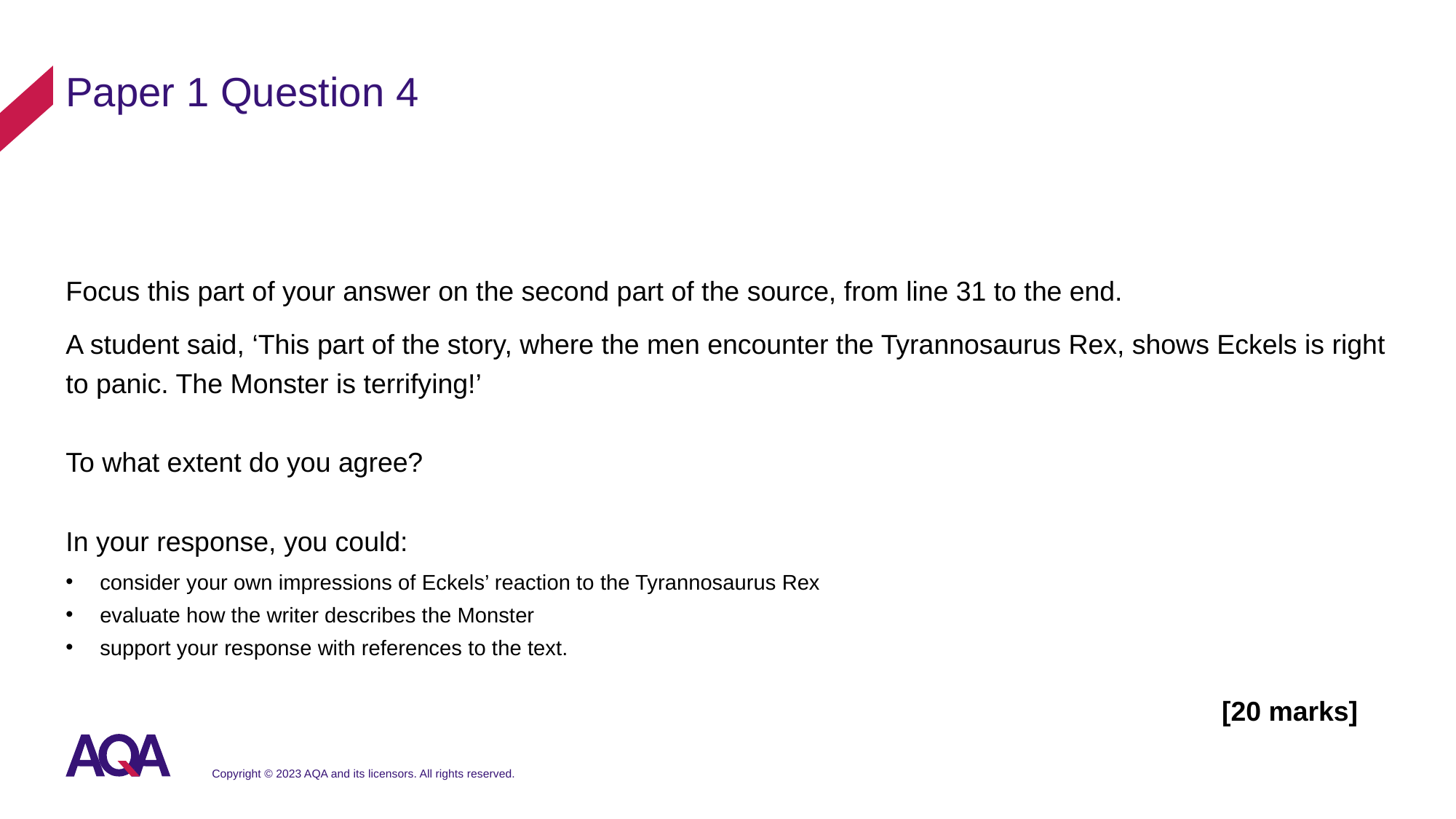

# Paper 1 Question 4
Focus this part of your answer on the second part of the source, from line 31 to the end.
A student said, ‘This part of the story, where the men encounter the Tyrannosaurus Rex, shows Eckels is right to panic. The Monster is terrifying!’
To what extent do you agree?
In your response, you could:
consider your own impressions of Eckels’ reaction to the Tyrannosaurus Rex
evaluate how the writer describes the Monster
support your response with references to the text.

[20 marks]

Copyright © 2023 AQA and its licensors. All rights reserved.